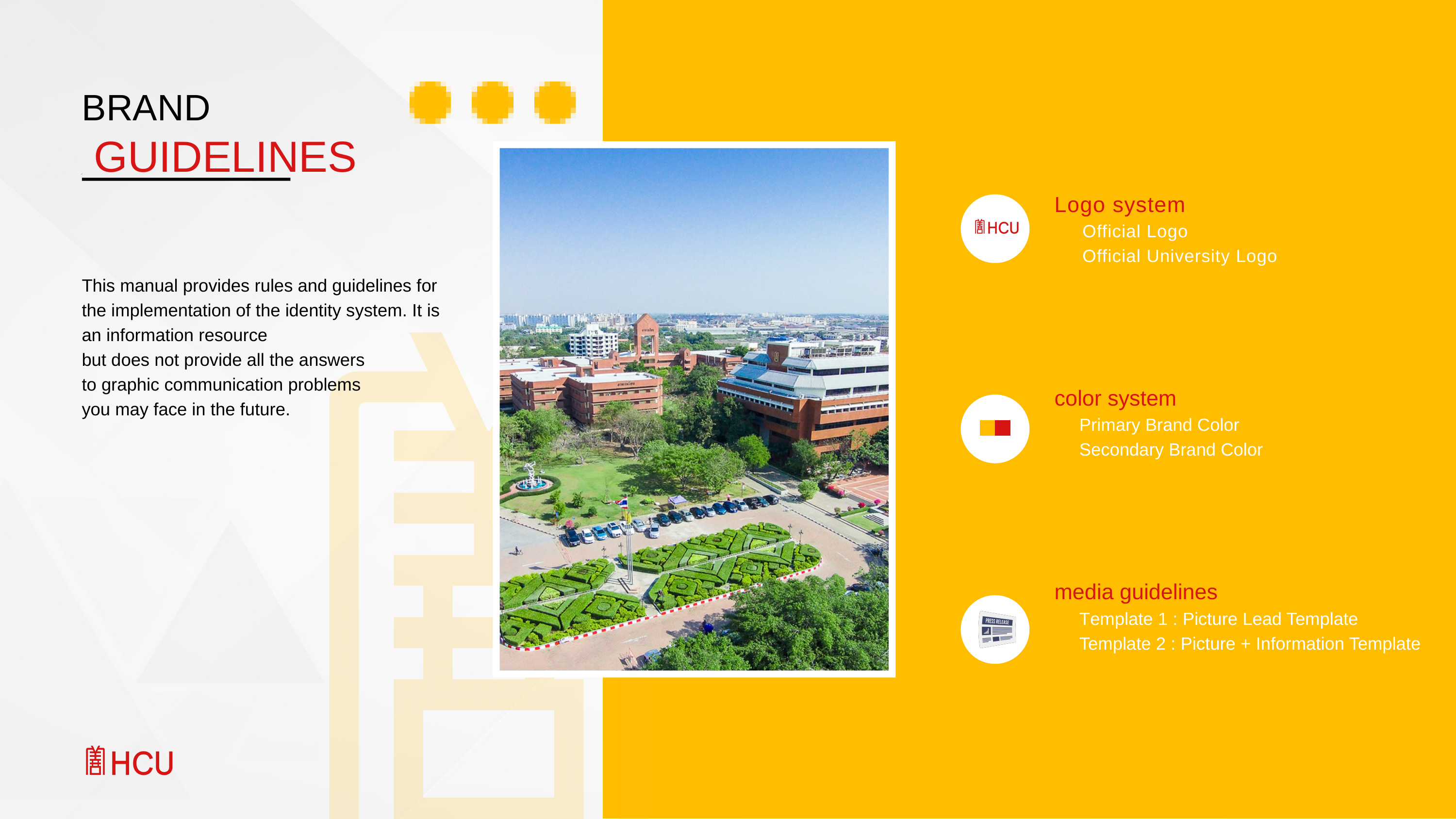

BRAND

 GUIDELINES

Logo system
     Official Logo
     Official University Logo

This manual provides rules and guidelines for the implementation of the identity system. It is an information resource
but does not provide all the answers
to graphic communication problems
you may face in the future.

color system
     Primary Brand Color
     Secondary Brand Color

media guidelines
     Template 1 : Picture Lead Template
     Template 2 : Picture + Information Template